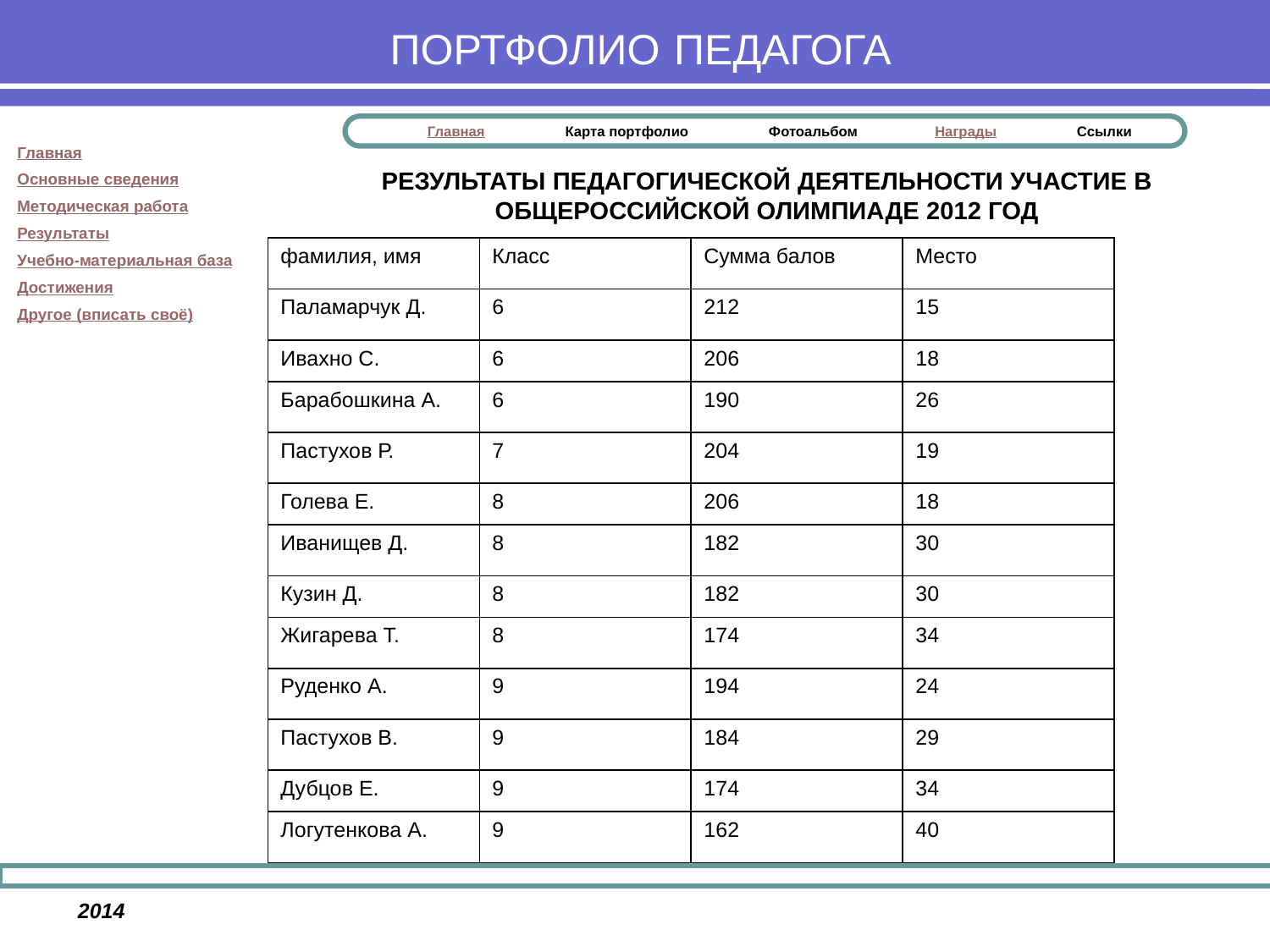

# ПОРТФОЛИО ПЕДАГОГА
РЕЗУЛЬТАТЫ ПЕДАГОГИЧЕСКОЙ ДЕЯТЕЛЬНОСТИ УЧАСТИЕ В ОБЩЕРОССИЙСКОЙ ОЛИМПИАДЕ 2012 ГОД
| фамилия, имя | Класс | Сумма балов | Место |
| --- | --- | --- | --- |
| Паламарчук Д. | 6 | 212 | 15 |
| Ивахно С. | 6 | 206 | 18 |
| Барабошкина А. | 6 | 190 | 26 |
| Пастухов Р. | 7 | 204 | 19 |
| Голева Е. | 8 | 206 | 18 |
| Иванищев Д. | 8 | 182 | 30 |
| Кузин Д. | 8 | 182 | 30 |
| Жигарева Т. | 8 | 174 | 34 |
| Руденко А. | 9 | 194 | 24 |
| Пастухов В. | 9 | 184 | 29 |
| Дубцов Е. | 9 | 174 | 34 |
| Логутенкова А. | 9 | 162 | 40 |
2014